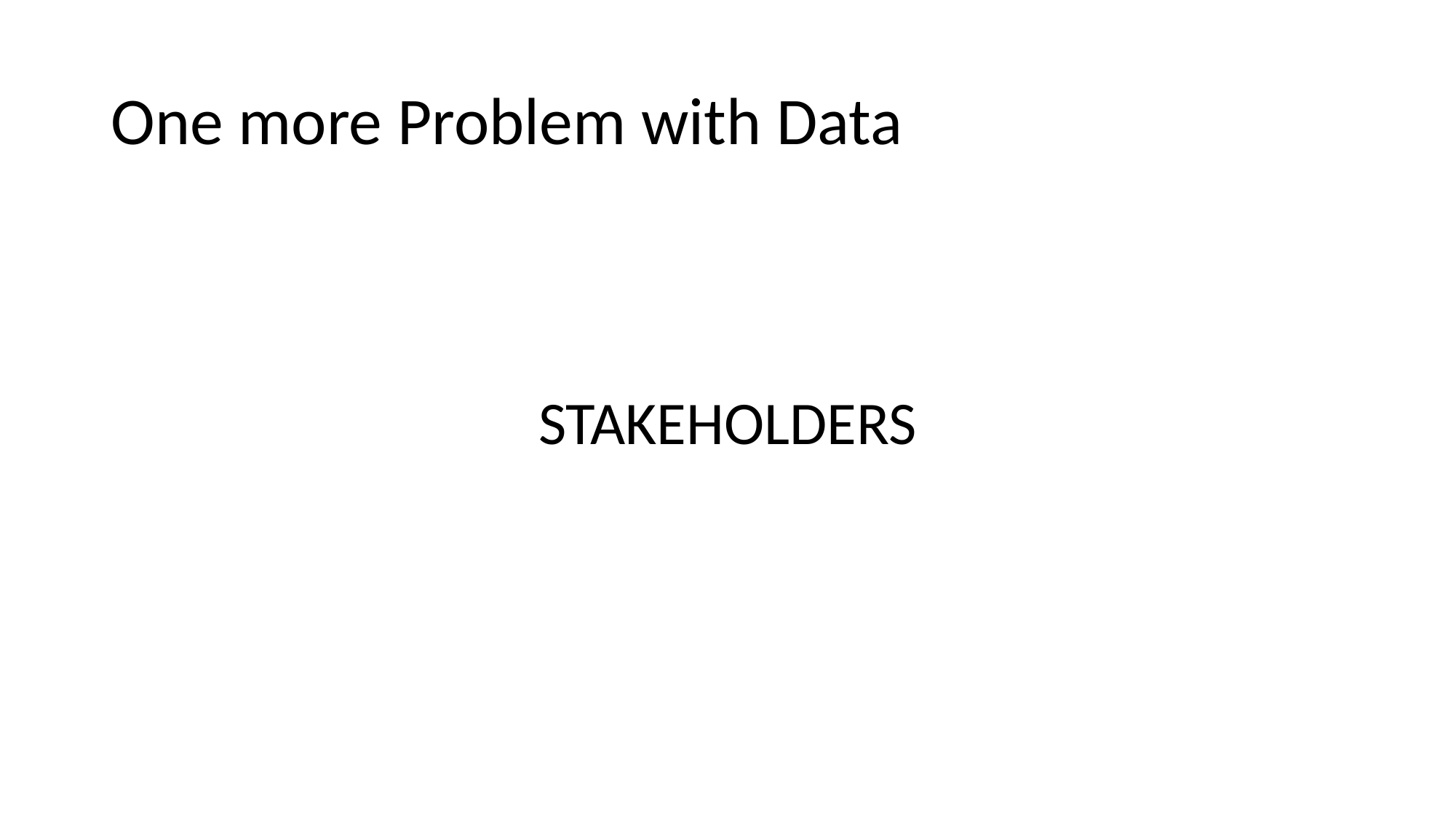

# One more Problem with Data

STAKEHOLDERS